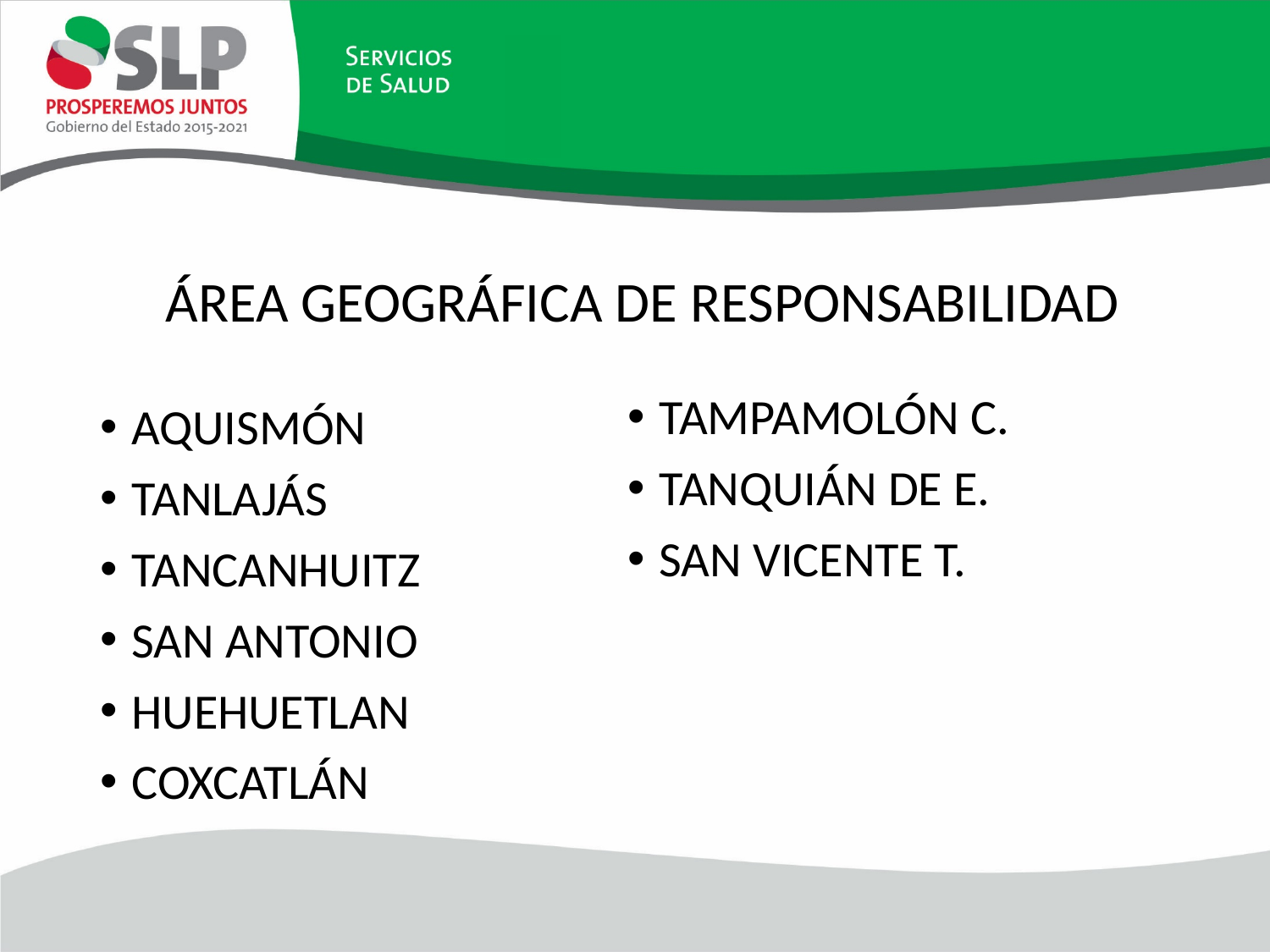

# ÁREA GEOGRÁFICA DE RESPONSABILIDAD
TAMPAMOLÓN C.
TANQUIÁN DE E.
SAN VICENTE T.

AQUISMÓN
TANLAJÁS
TANCANHUITZ
SAN ANTONIO
HUEHUETLAN
COXCATLÁN